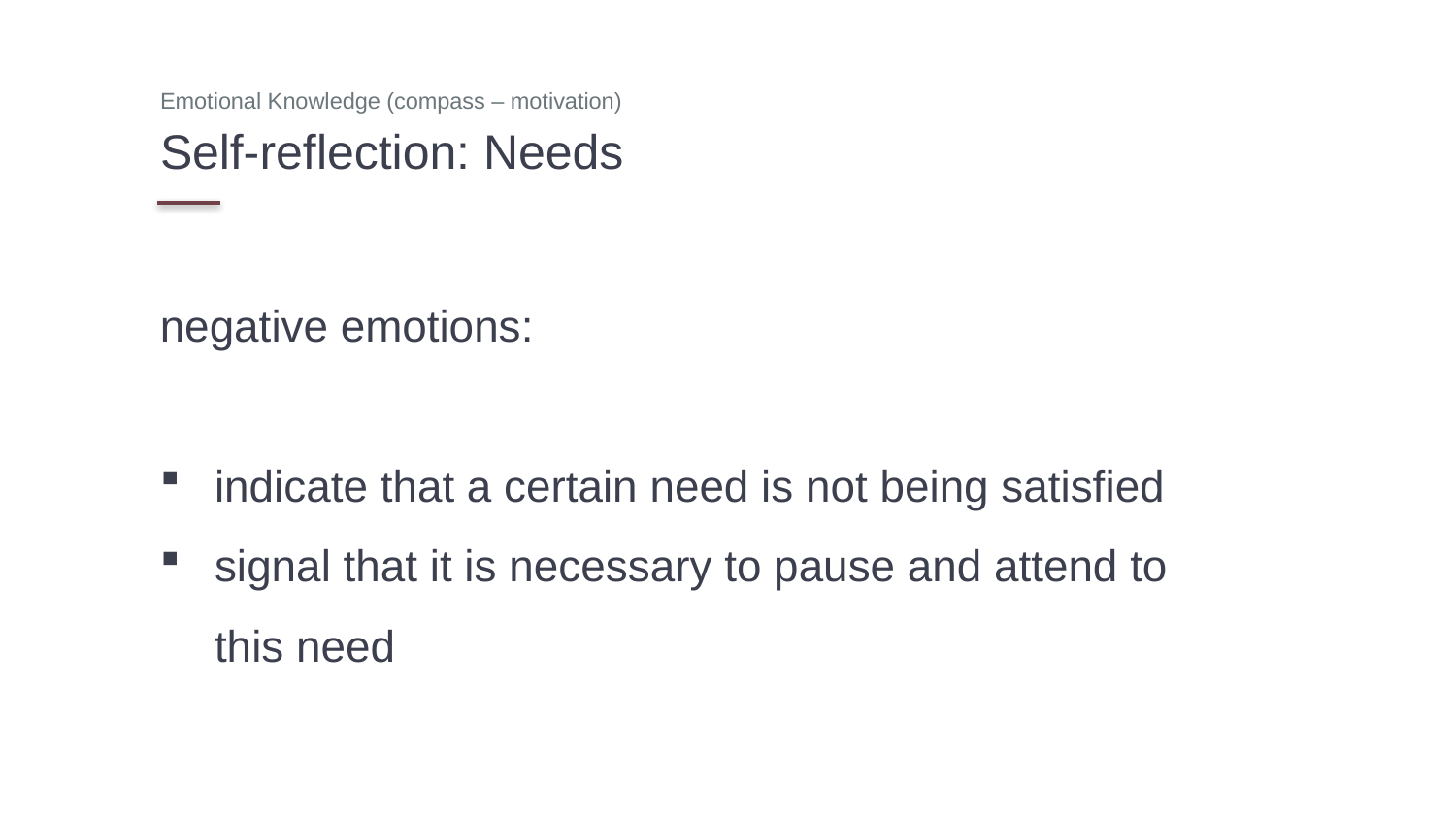

Emotional Knowledge (compass – motivation)
# Self-reflection: Needs
negative emotions:

indicate that a certain need is not being satisfied
signal that it is necessary to pause and attend to this need